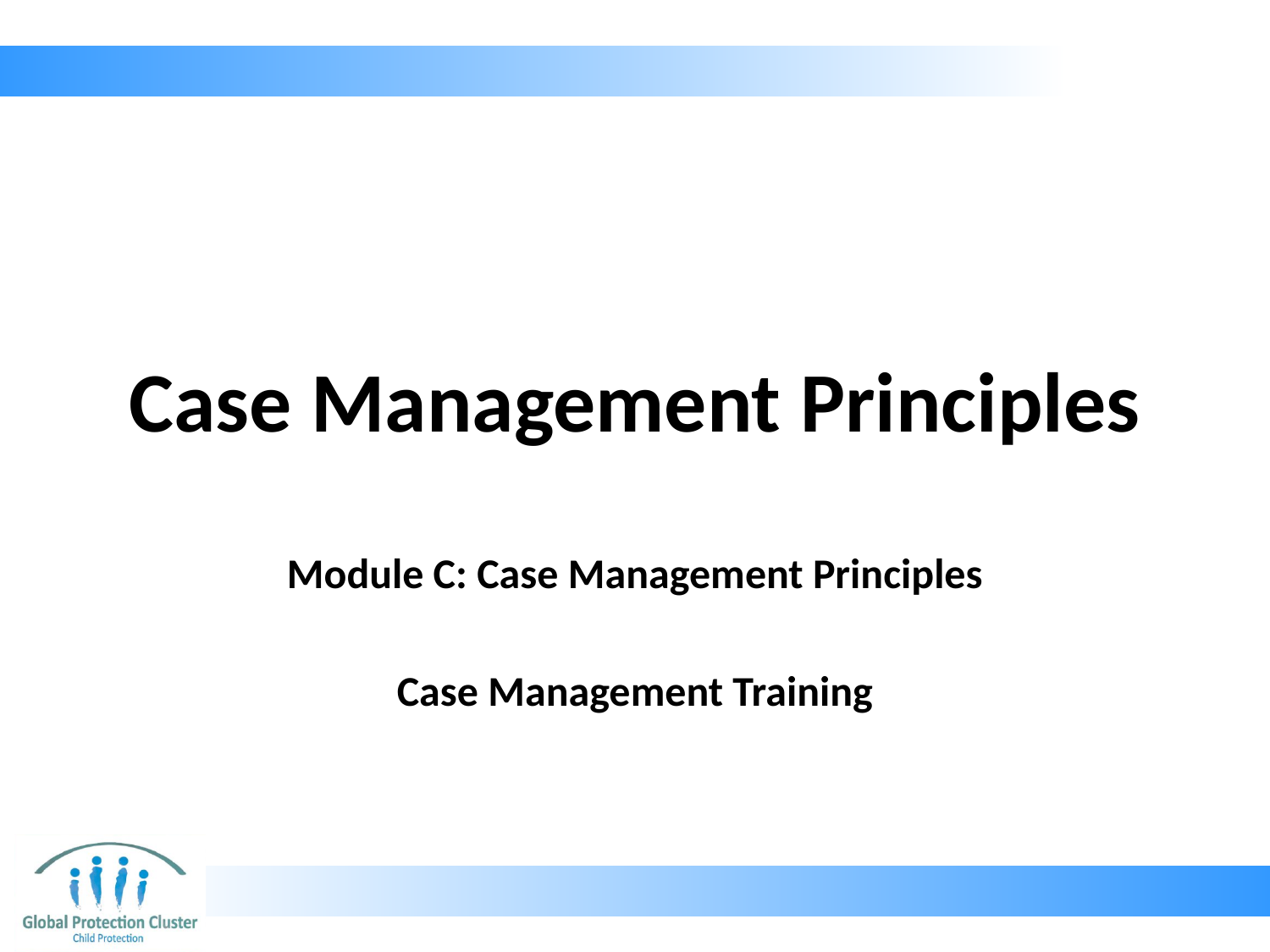

# Case Management Principles
Module C: Case Management Principles

Case Management Training